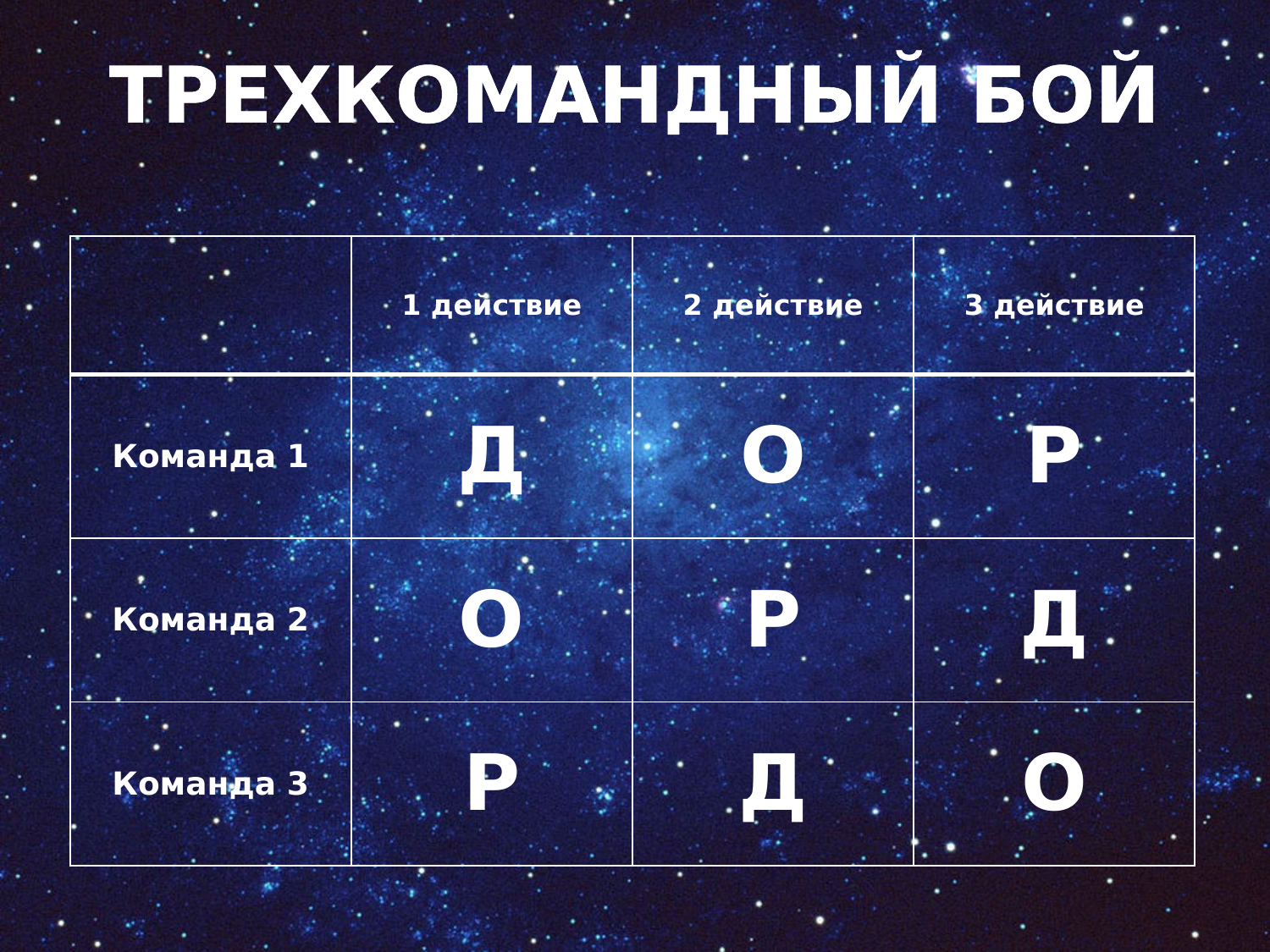

# ТРЕХКОМАНДНЫЙ БОЙ
|  | 1 действие | 2 действие | 3 действие |
| --- | --- | --- | --- |
| Команда 1 | Д | О | Р |
| Команда 2 | О | Р | Д |
| Команда 3 | Р | Д | О |